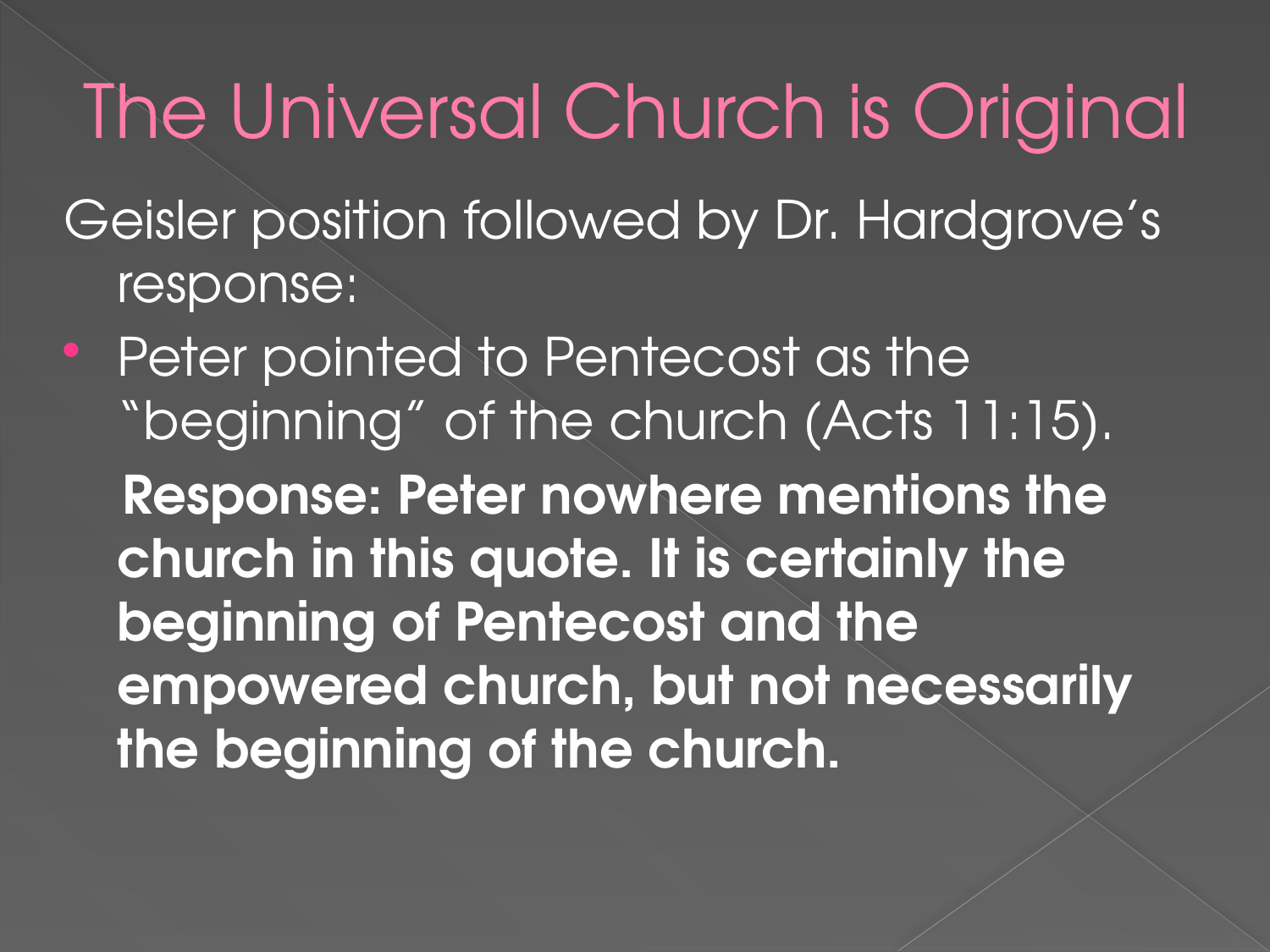

# The Universal Church is Original
Geisler position followed by Dr. Hardgrove’s response:
Peter pointed to Pentecost as the “beginning” of the church (Acts 11:15).
    Response: Peter nowhere mentions the church in this quote. It is certainly the beginning of Pentecost and the empowered church, but not necessarily the beginning of the church.